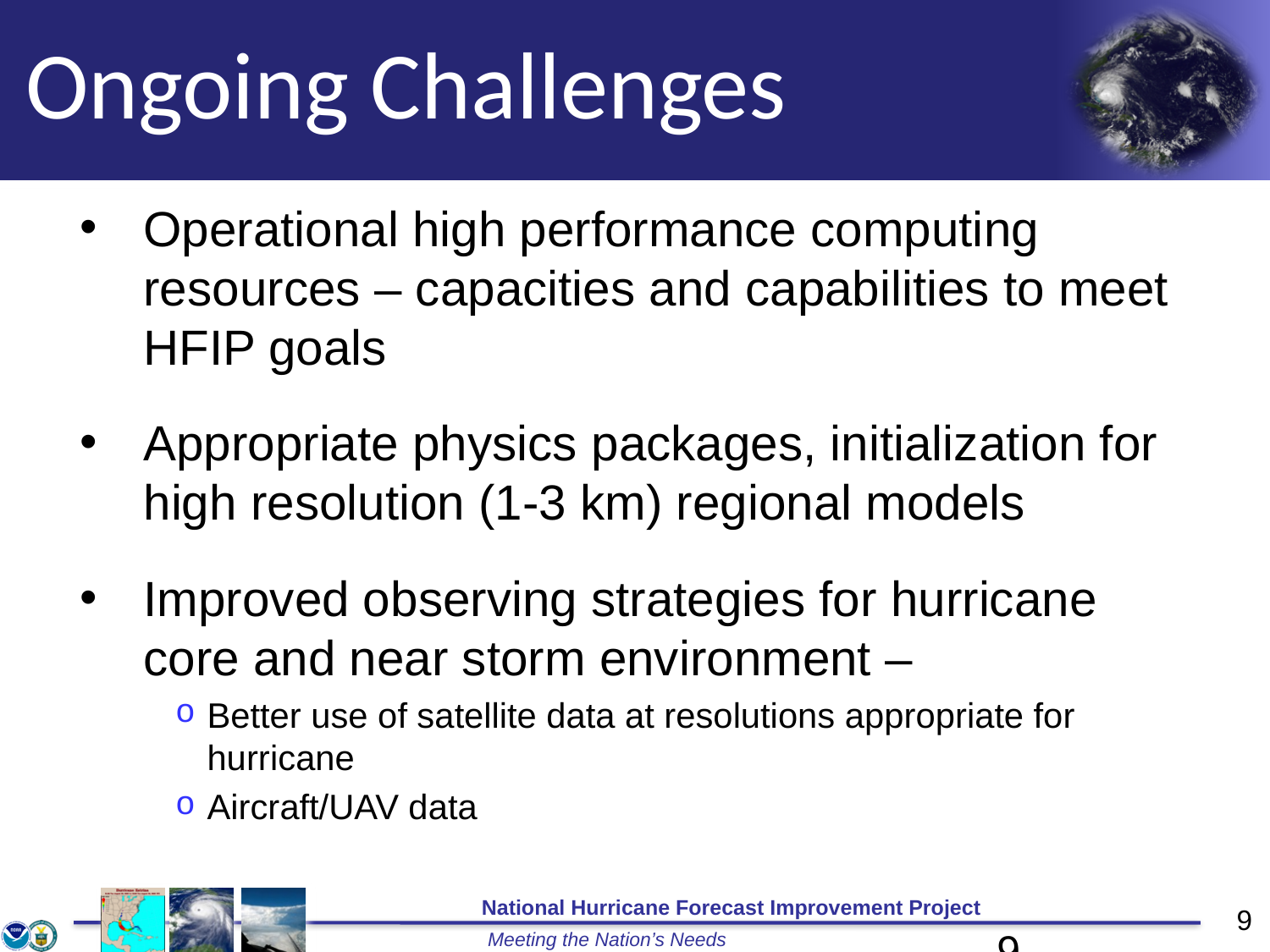

# Ongoing Challenges
Operational high performance computing resources – capacities and capabilities to meet HFIP goals
Appropriate physics packages, initialization for high resolution (1-3 km) regional models
Improved observing strategies for hurricane core and near storm environment –
Better use of satellite data at resolutions appropriate for hurricane
Aircraft/UAV data

9